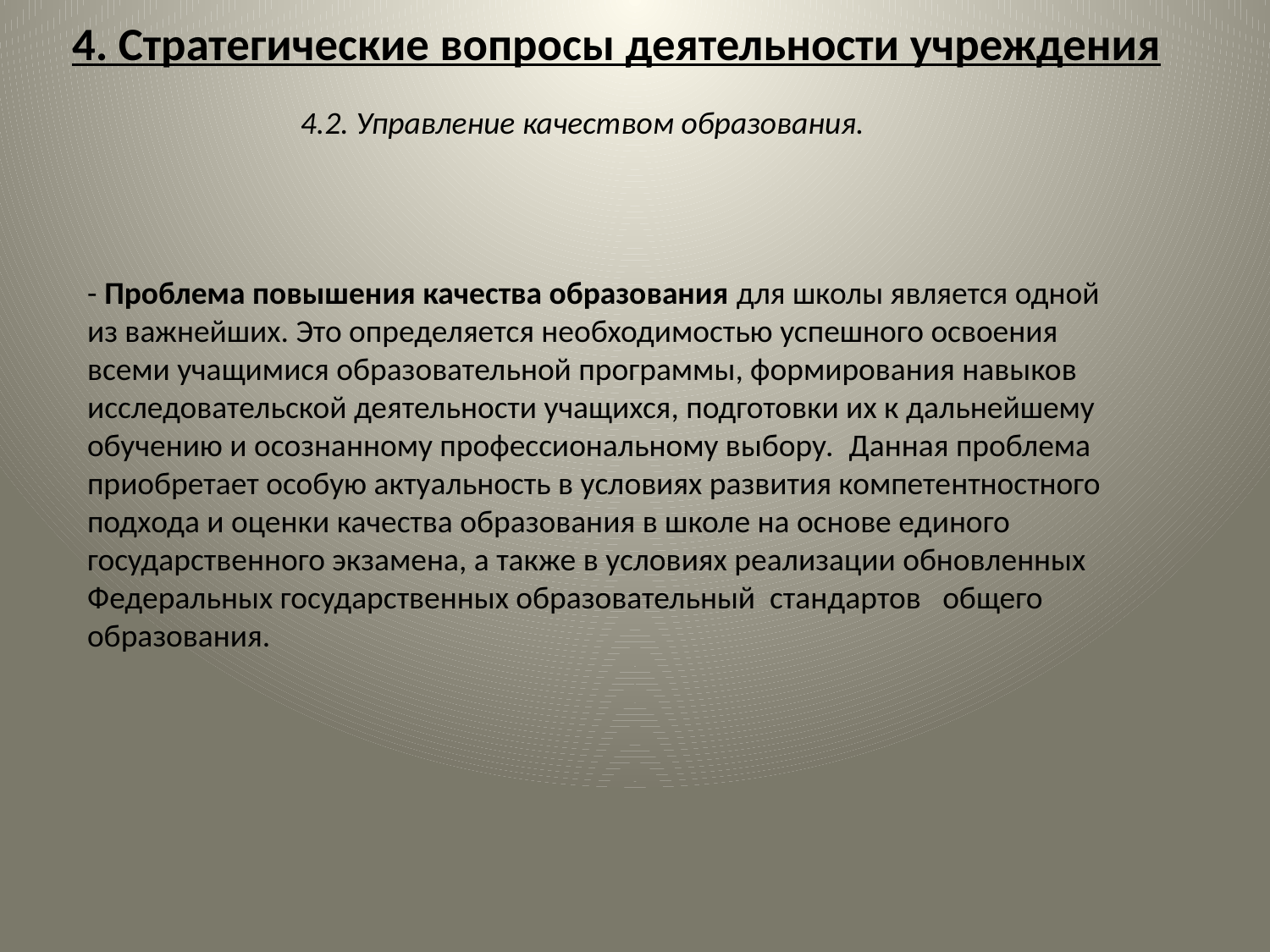

# 4. Стратегические вопросы деятельности учреждения
4.2. Управление качеством образования.
- Проблема повышения качества образования для школы является одной из важнейших. Это определяется необходимостью успешного освоения всеми учащимися образовательной программы, формирования навыков исследовательской деятельности учащихся, подготовки их к дальнейшему обучению и осознанному профессиональному выбору.  Данная проблема приобретает особую актуальность в условиях развития компетентностного подхода и оценки качества образования в школе на основе единого государственного экзамена, а также в условиях реализации обновленных  Федеральных государственных образовательный  стандартов   общего   образования.